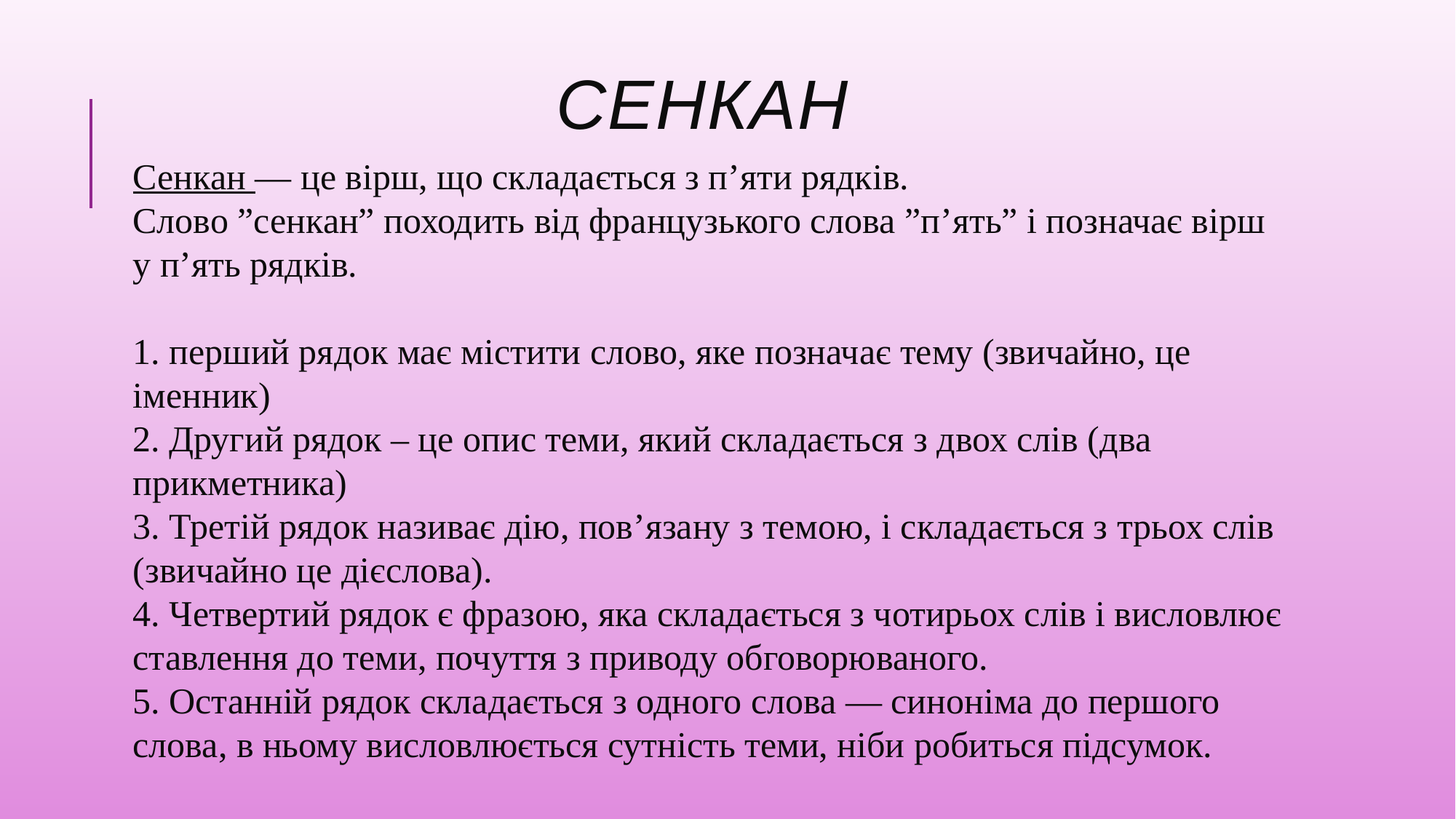

# Сенкан
Сенкан — це вірш, що складається з п’яти рядків.
Слово ”сенкан” походить від французького слова ”п’ять” і позначає вірш у п’ять рядків.
1. перший рядок має містити слово, яке позначає тему (звичайно, це іменник)
2. Другий рядок – це опис теми, який складається з двох слів (два прикметника)
3. Третій рядок називає дію, пов’язану з темою, і складається з трьох слів (звичайно це дієслова).
4. Четвертий рядок є фразою, яка складається з чотирьох слів і висловлює ставлення до теми, почуття з приводу обговорюваного.
5. Останній рядок складається з одного слова — синоніма до першого слова, в ньому висловлюється сутність теми, ніби робиться підсумок.